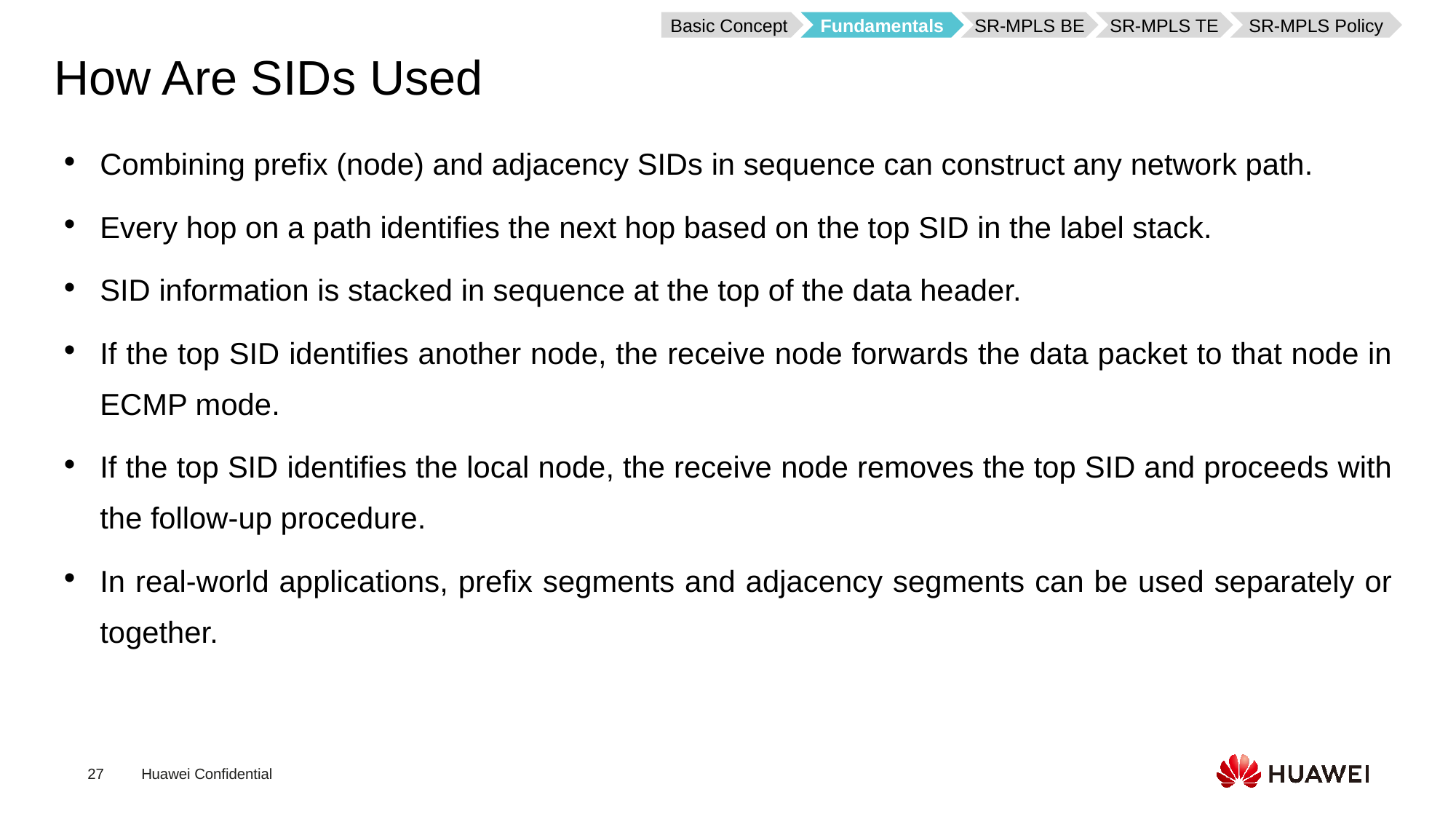

Basic Concept
Fundamentals
SR-MPLS BE
SR-MPLS TE
SR-MPLS Policy
# How Are SIDs Used
Combining prefix (node) and adjacency SIDs in sequence can construct any network path.
Every hop on a path identifies the next hop based on the top SID in the label stack.
SID information is stacked in sequence at the top of the data header.
If the top SID identifies another node, the receive node forwards the data packet to that node in ECMP mode.
If the top SID identifies the local node, the receive node removes the top SID and proceeds with the follow-up procedure.
In real-world applications, prefix segments and adjacency segments can be used separately or together.